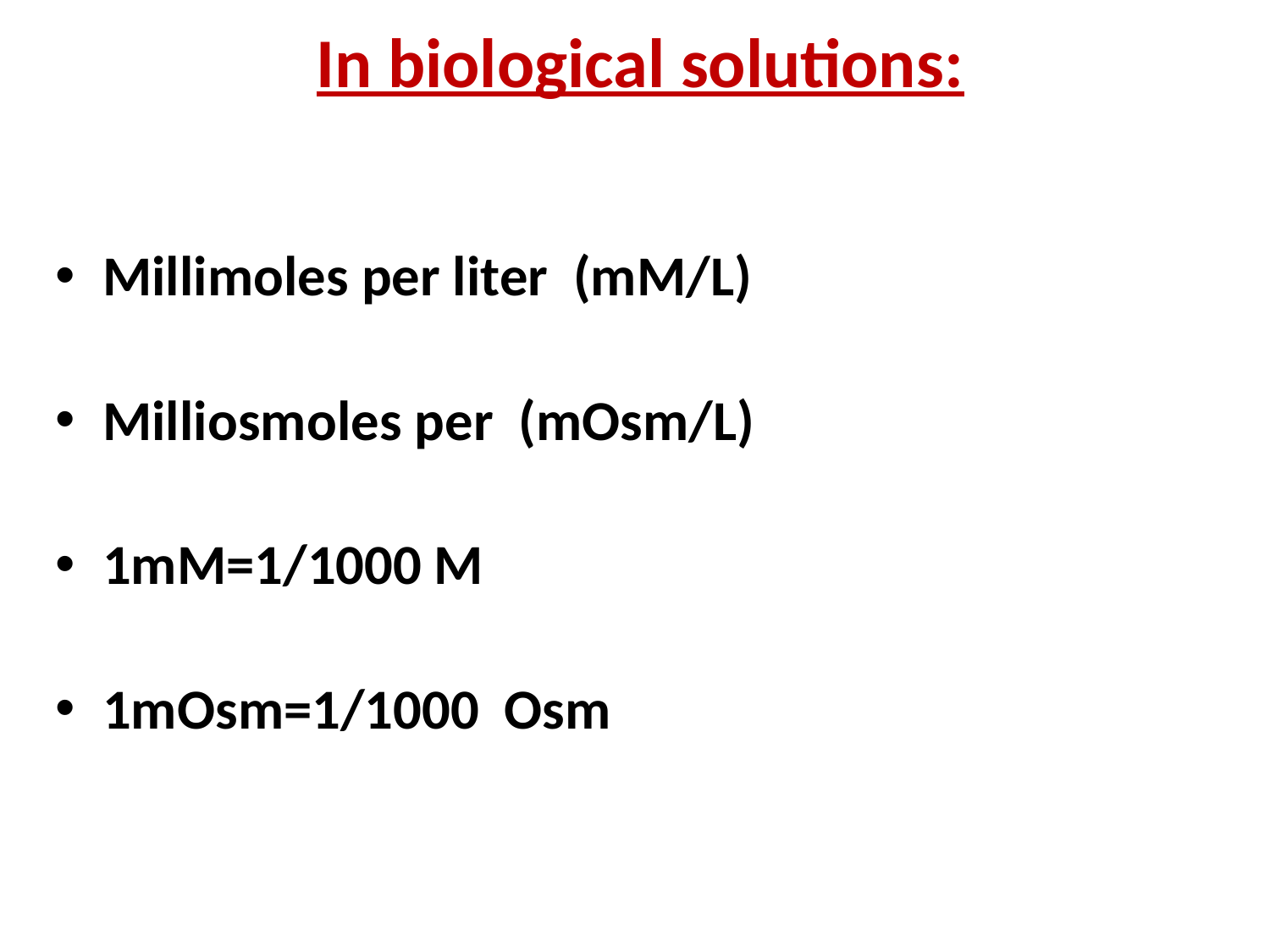

# In biological solutions:

Millimoles per liter  (mM/L)

Milliosmoles per  (mOsm/L)

1mM=1/1000 M

1mOsm=1/1000  Osm